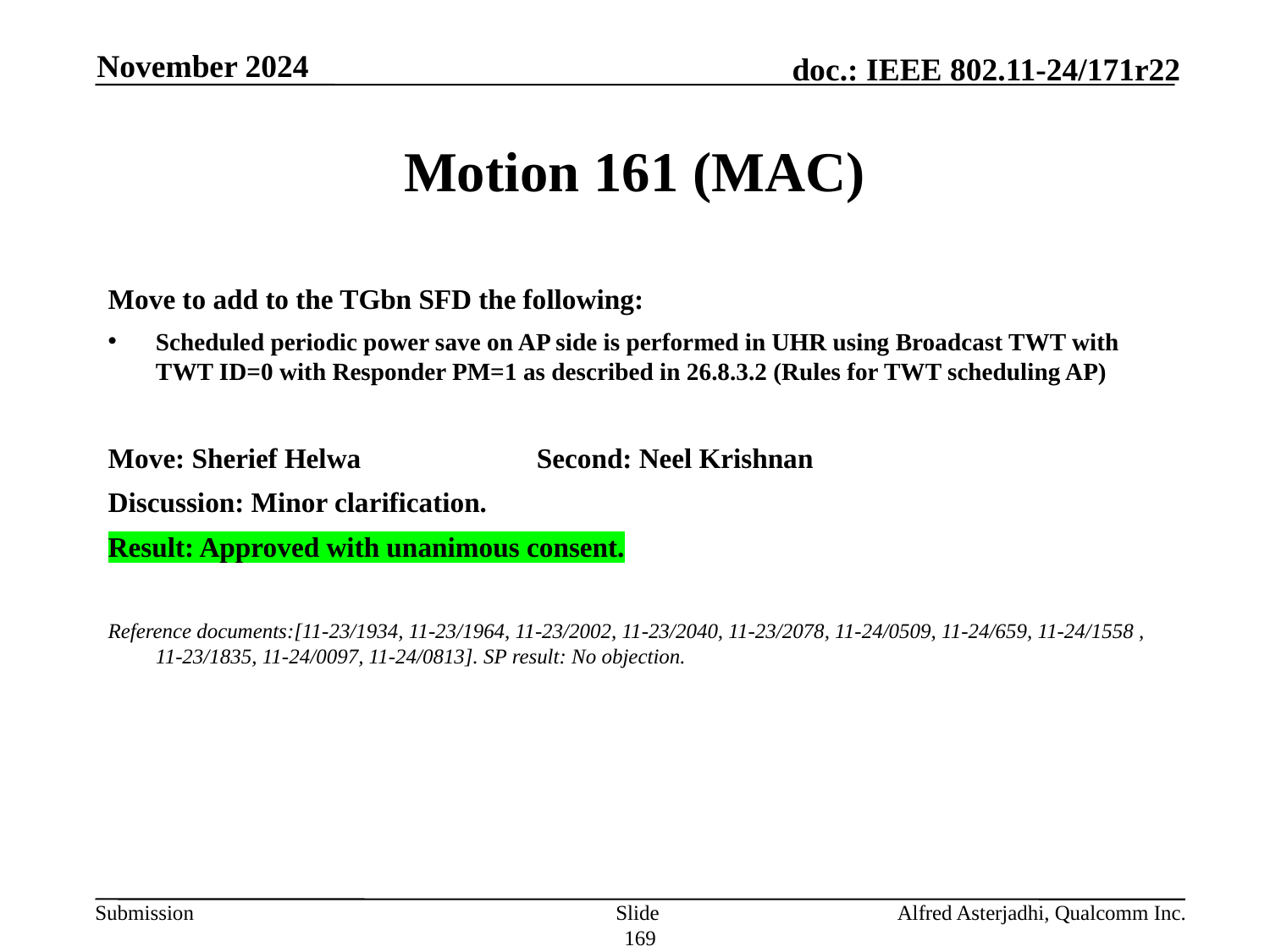

November 2024
# Motion 161 (MAC)
Move to add to the TGbn SFD the following:
Scheduled periodic power save on AP side is performed in UHR using Broadcast TWT with TWT ID=0 with Responder PM=1 as described in 26.8.3.2 (Rules for TWT scheduling AP)

Move: Sherief Helwa		Second: Neel Krishnan
Discussion: Minor clarification.
Result: Approved with unanimous consent.

Reference documents:[11-23/1934, 11-23/1964, 11-23/2002, 11-23/2040, 11-23/2078, 11-24/0509, 11-24/659, 11-24/1558 , 11-23/1835, 11-24/0097, 11-24/0813]. SP result: No objection.

Slide 169
Alfred Asterjadhi, Qualcomm Inc.